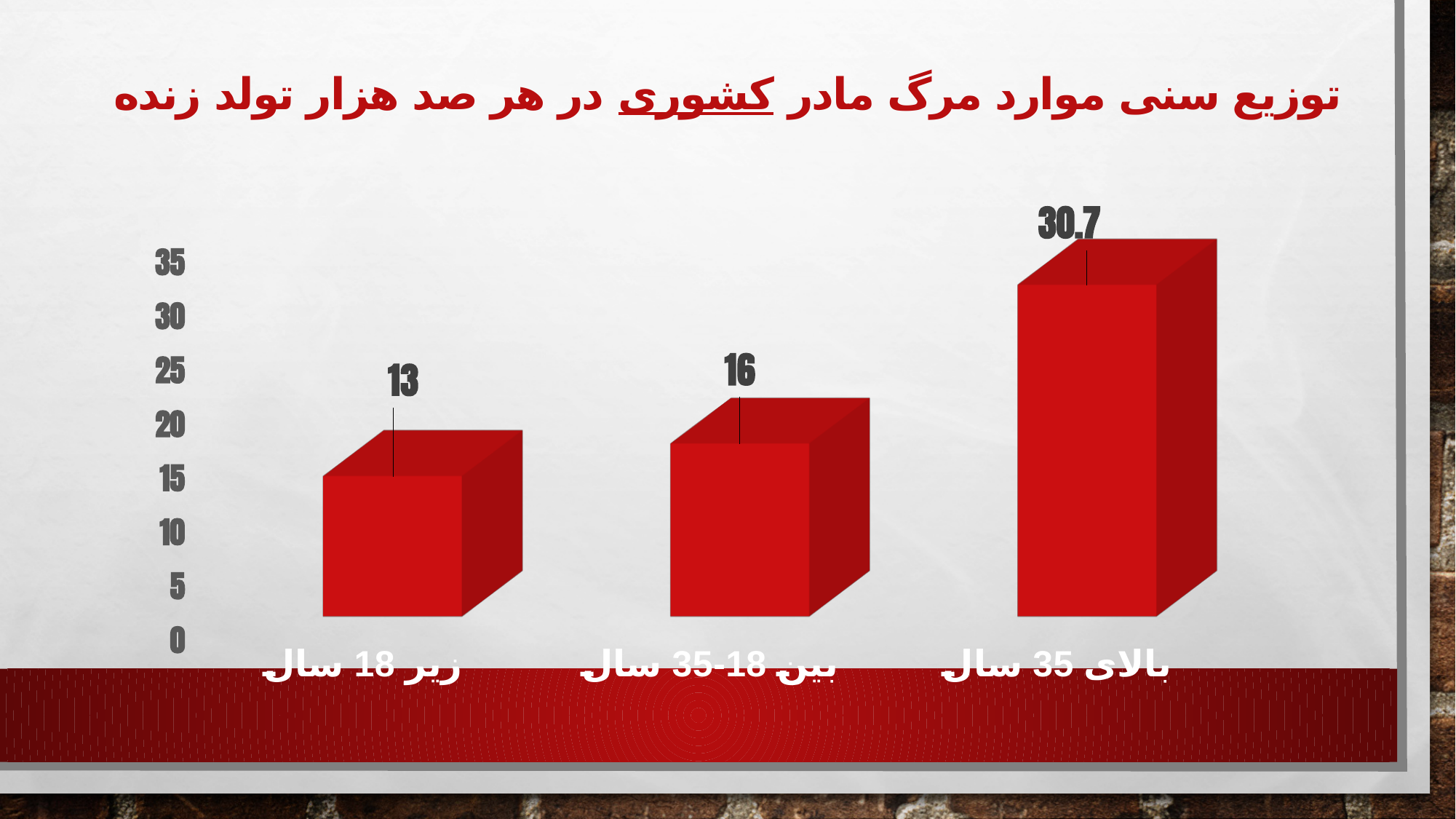

# توزیع سنی موارد مرگ مادر کشوری در هر صد هزار تولد زنده

[unsupported chart]